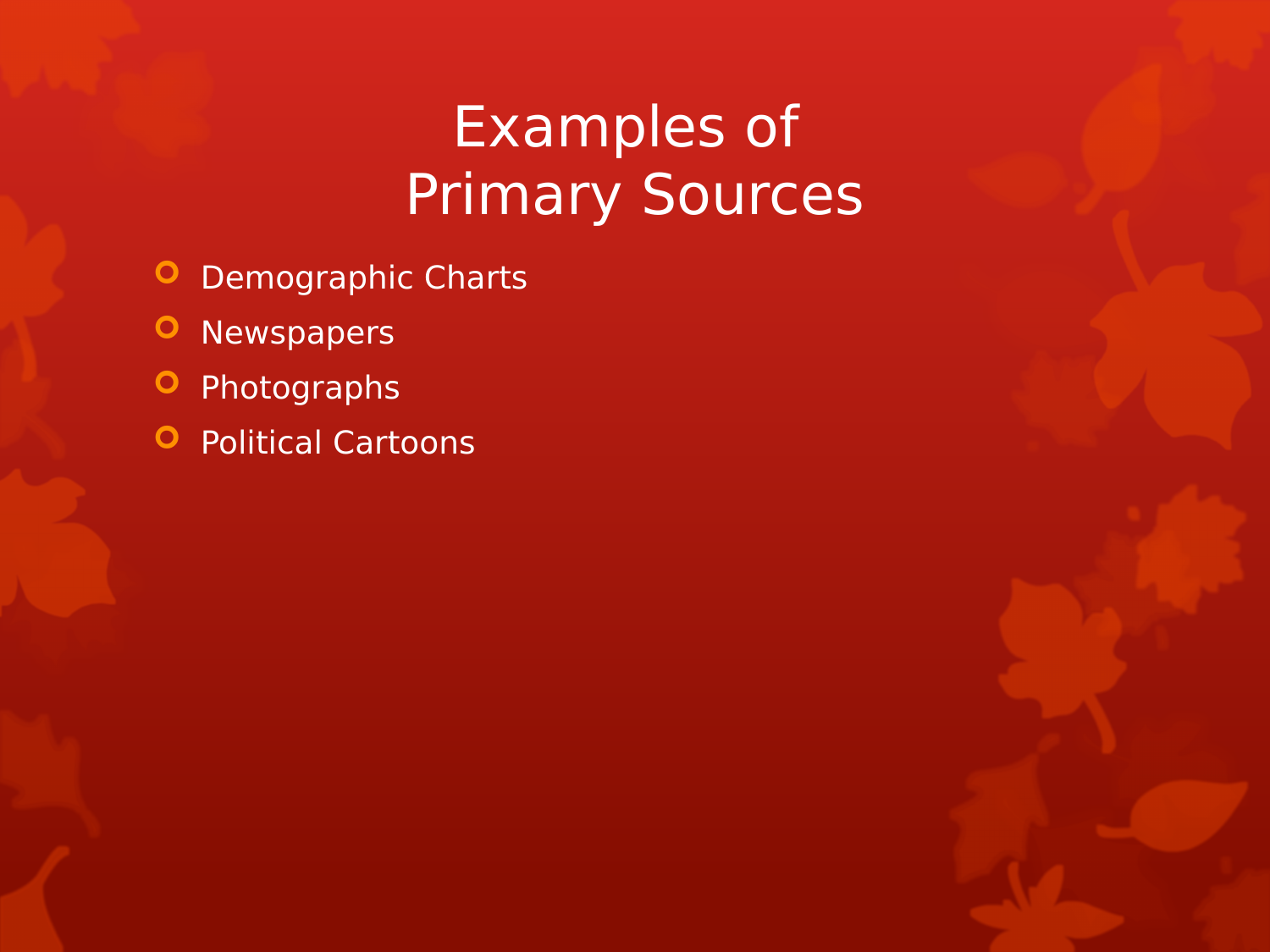

# Examples of Primary Sources
Demographic Charts
Newspapers
Photographs
Political Cartoons